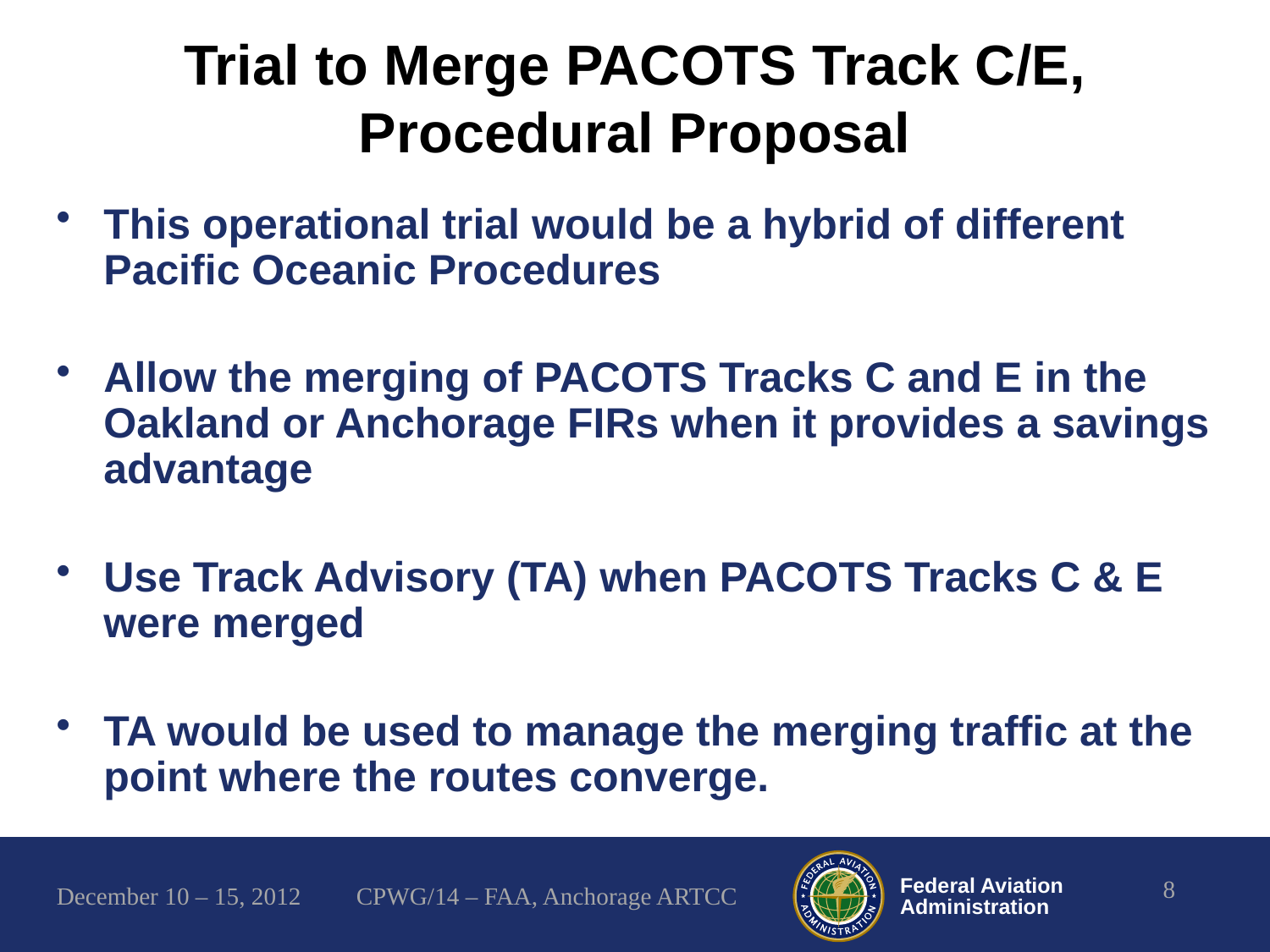

# Trial to Merge PACOTS Track C/E, Procedural Proposal
This operational trial would be a hybrid of different Pacific Oceanic Procedures

Allow the merging of PACOTS Tracks C and E in the Oakland or Anchorage FIRs when it provides a savings advantage

Use Track Advisory (TA) when PACOTS Tracks C & E were merged

TA would be used to manage the merging traffic at the point where the routes converge.

8
CPWG/14 – FAA, Anchorage ARTCC
December 10 – 15, 2012